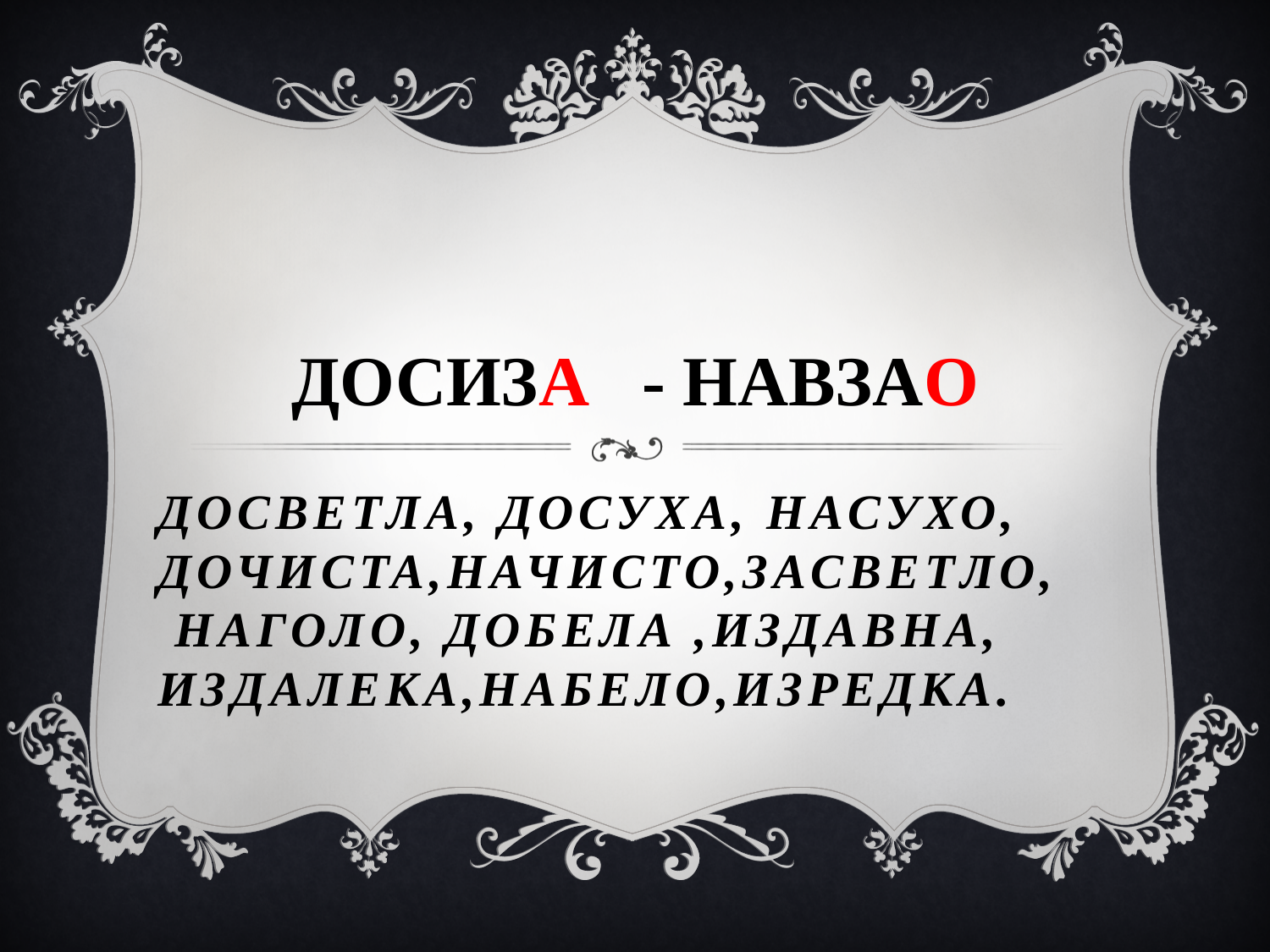

ДОСИЗА   - НАВЗАО
# ДОСВЕТла, ДОСУха, НАСУХО, ДОЧИСТА,НАЧИСТО,ЗАСВЕТЛО, НАГОЛО, ДОБЕЛА ,ИЗДАВНА, ИЗДАЛЕКА,НАБЕЛО,ИЗРЕДКА.